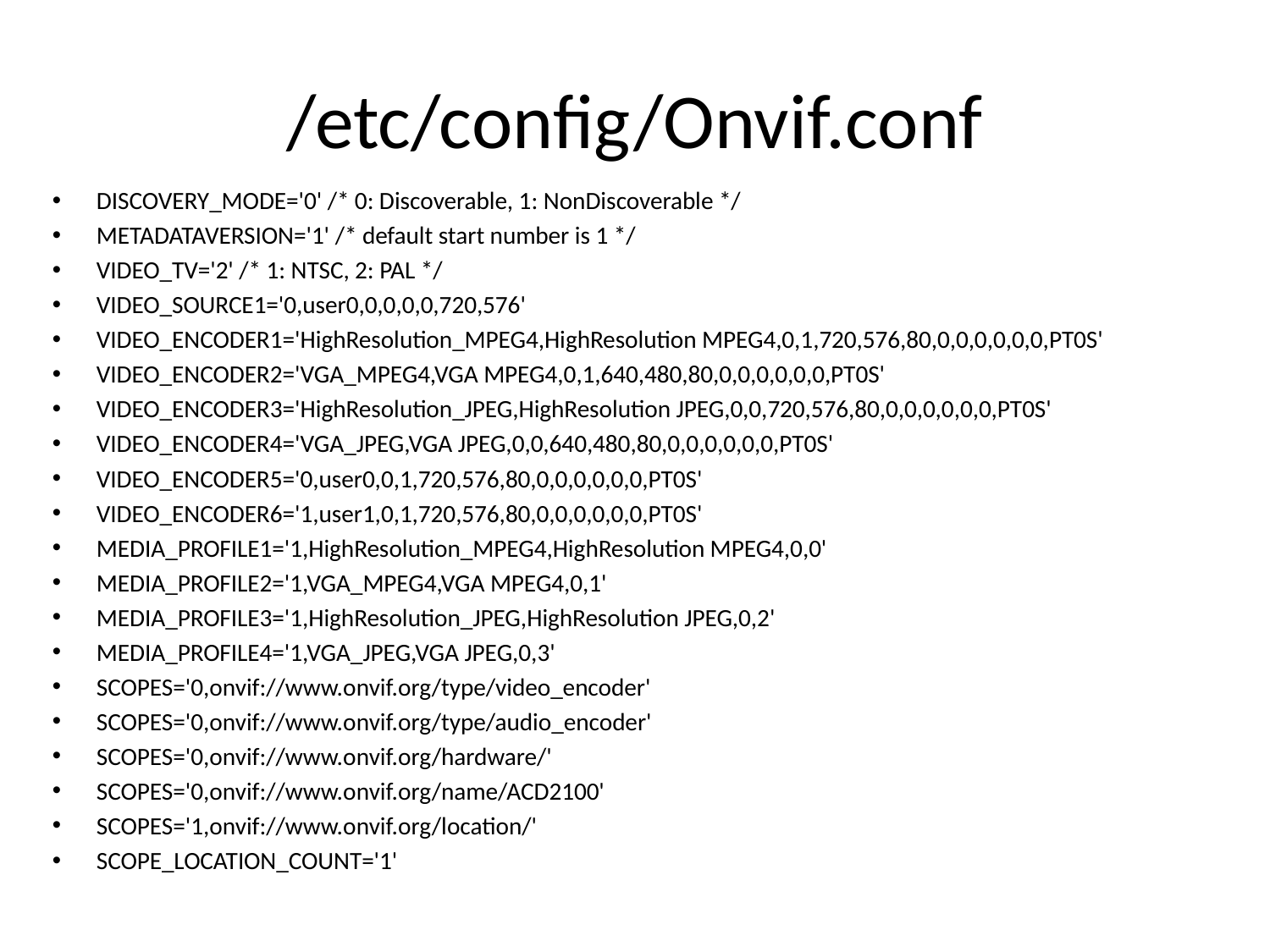

# /etc/config/Onvif.conf
DISCOVERY_MODE='0' /* 0: Discoverable, 1: NonDiscoverable */
METADATAVERSION='1' /* default start number is 1 */
VIDEO_TV='2' /* 1: NTSC, 2: PAL */
VIDEO_SOURCE1='0,user0,0,0,0,0,720,576'
VIDEO_ENCODER1='HighResolution_MPEG4,HighResolution MPEG4,0,1,720,576,80,0,0,0,0,0,0,PT0S'
VIDEO_ENCODER2='VGA_MPEG4,VGA MPEG4,0,1,640,480,80,0,0,0,0,0,0,PT0S'
VIDEO_ENCODER3='HighResolution_JPEG,HighResolution JPEG,0,0,720,576,80,0,0,0,0,0,0,PT0S'
VIDEO_ENCODER4='VGA_JPEG,VGA JPEG,0,0,640,480,80,0,0,0,0,0,0,PT0S'
VIDEO_ENCODER5='0,user0,0,1,720,576,80,0,0,0,0,0,0,PT0S'
VIDEO_ENCODER6='1,user1,0,1,720,576,80,0,0,0,0,0,0,PT0S'
MEDIA_PROFILE1='1,HighResolution_MPEG4,HighResolution MPEG4,0,0'
MEDIA_PROFILE2='1,VGA_MPEG4,VGA MPEG4,0,1'
MEDIA_PROFILE3='1,HighResolution_JPEG,HighResolution JPEG,0,2'
MEDIA_PROFILE4='1,VGA_JPEG,VGA JPEG,0,3'
SCOPES='0,onvif://www.onvif.org/type/video_encoder'
SCOPES='0,onvif://www.onvif.org/type/audio_encoder'
SCOPES='0,onvif://www.onvif.org/hardware/'
SCOPES='0,onvif://www.onvif.org/name/ACD2100'
SCOPES='1,onvif://www.onvif.org/location/'
SCOPE_LOCATION_COUNT='1'